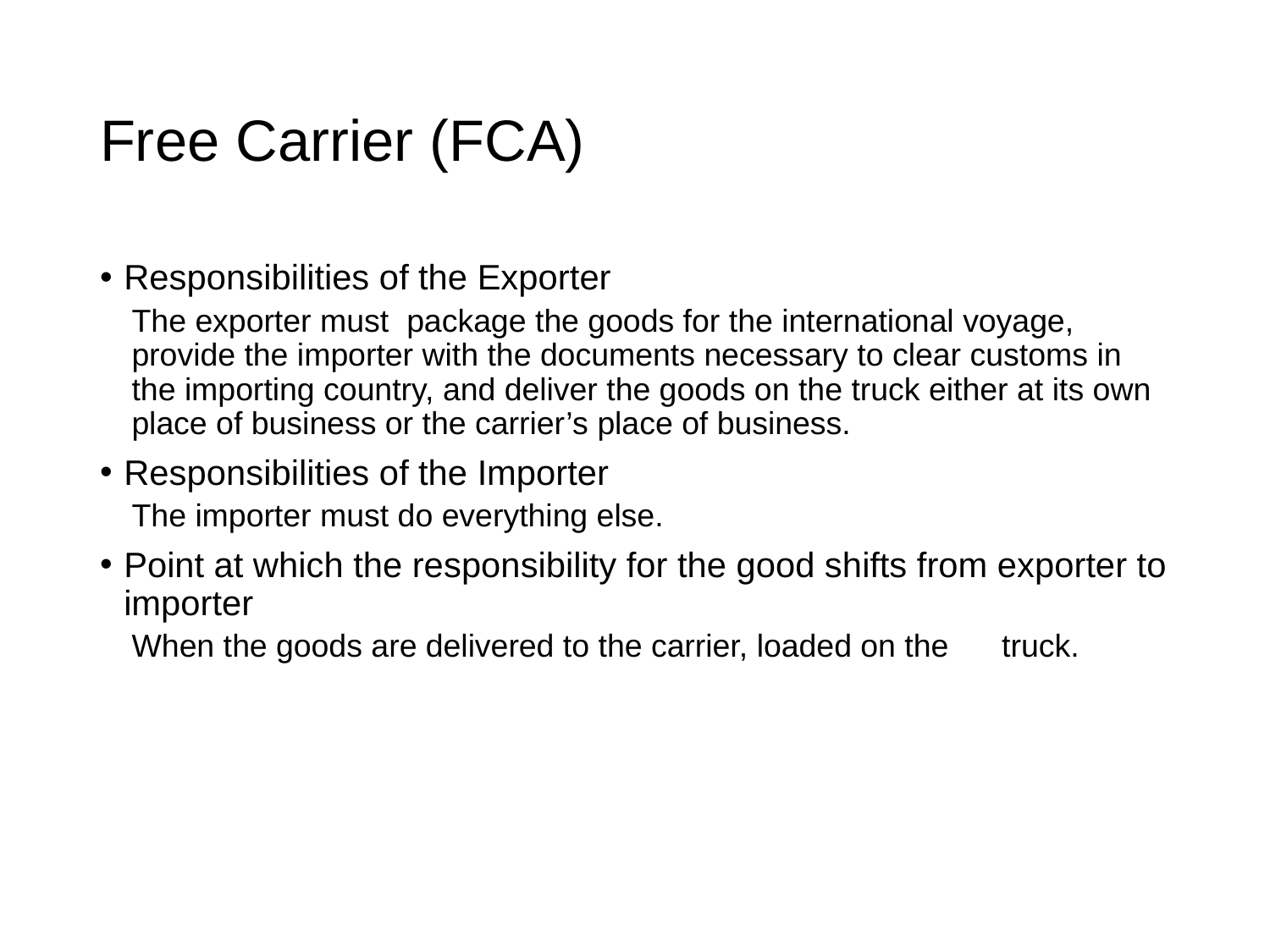

# Free Carrier (FCA)
Responsibilities of the Exporter
The exporter must  package the goods for the international voyage, provide the importer with the documents necessary to clear customs in the importing country, and deliver the goods on the truck either at its own place of business or the carrier’s place of business.
Responsibilities of the Importer
The importer must do everything else.
Point at which the responsibility for the good shifts from exporter to importer
When the goods are delivered to the carrier, loaded on the      truck.